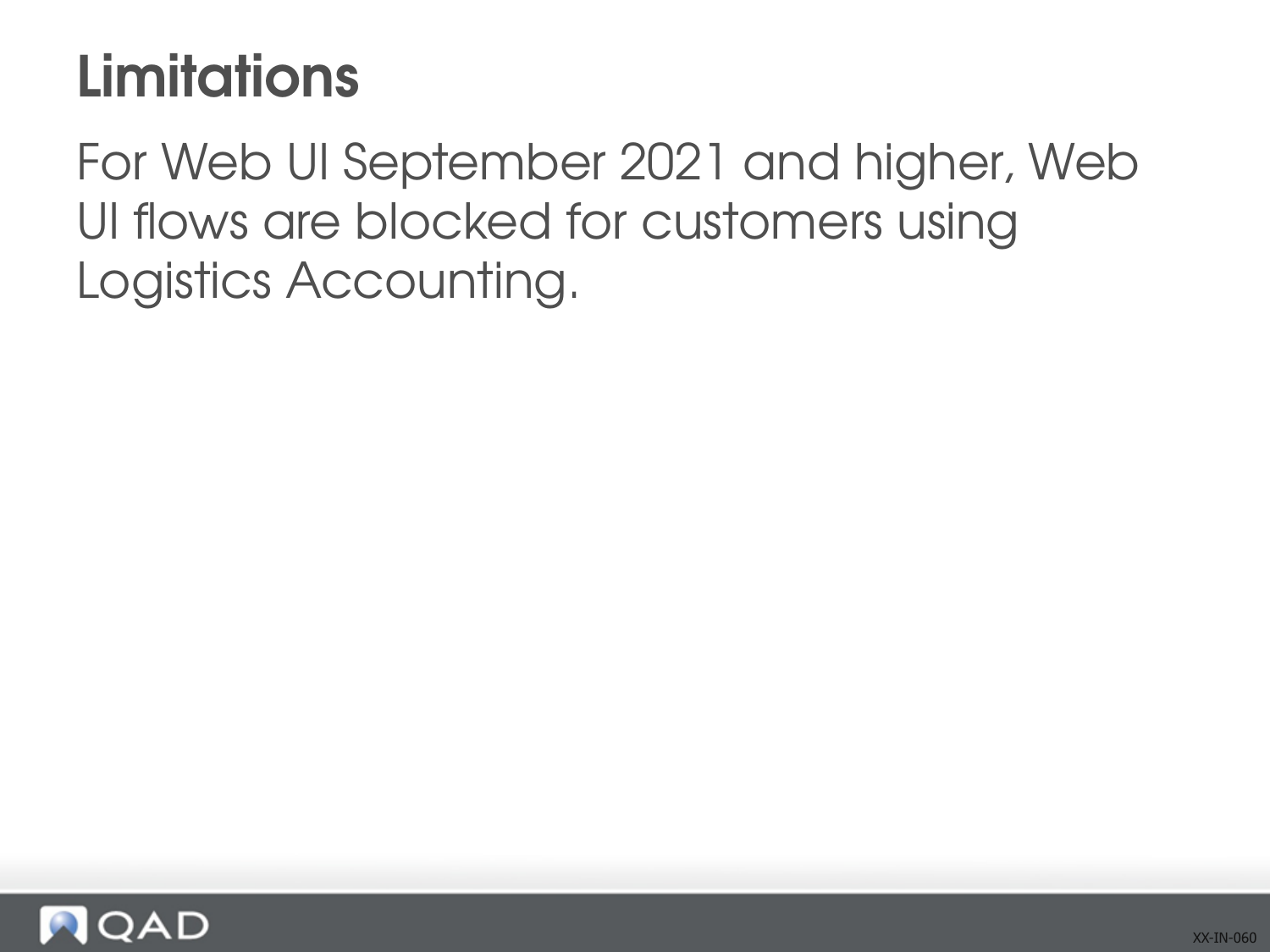

# Limitations
For Web UI September 2021 and higher, Web UI flows are blocked for customers using Logistics Accounting.
XX-IN-060